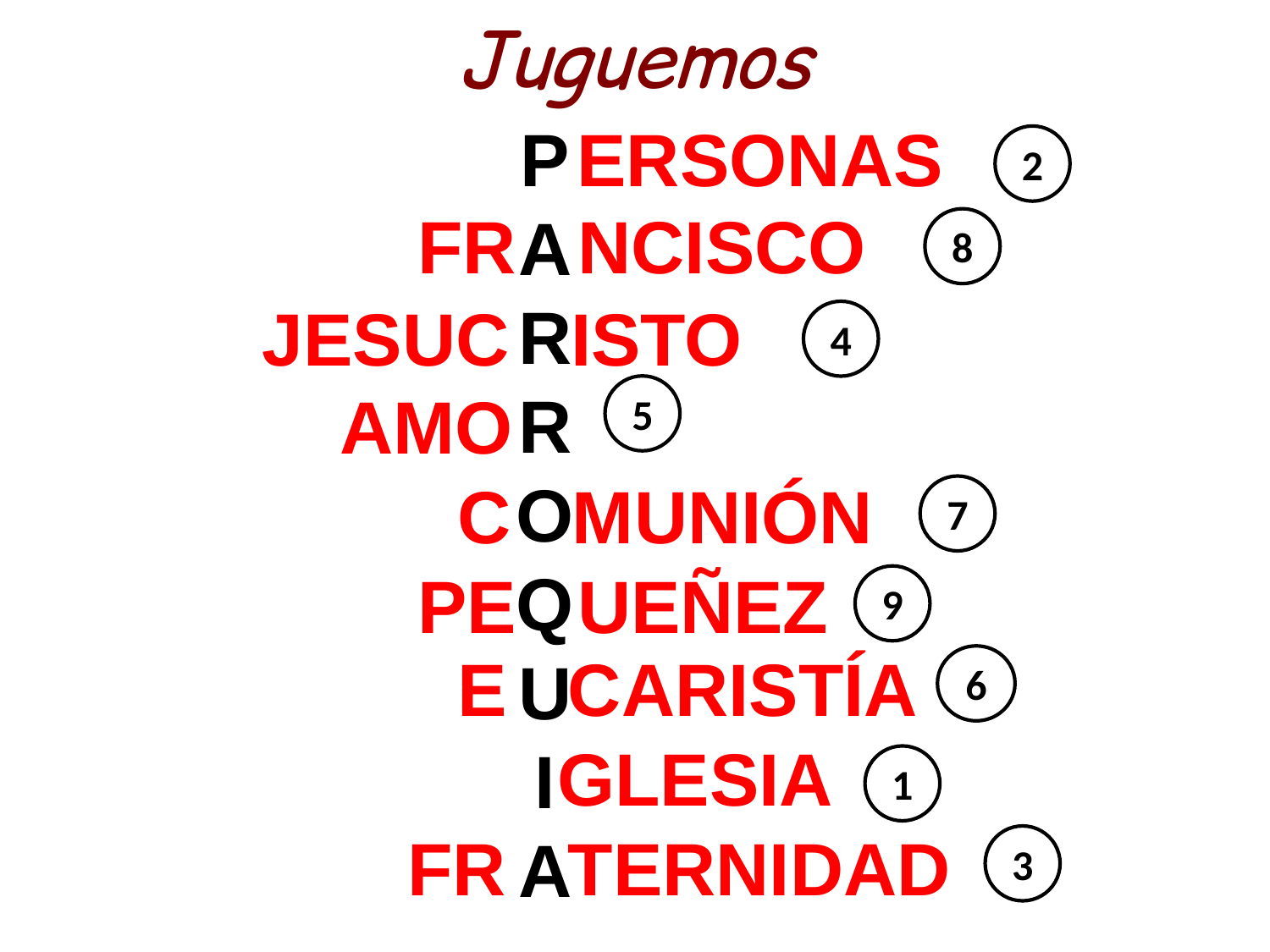

# Juguemos
P
A
R
R
O
Q
U
I
A
ERSONAS
2
FR   NCISCO
8
JESUC   ISTO
4
AMO
5
C   MUNIÓN
7
PE   UEÑEZ
9
E   CARISTÍA
6
GLESIA
1
FR   TERNIDAD
3